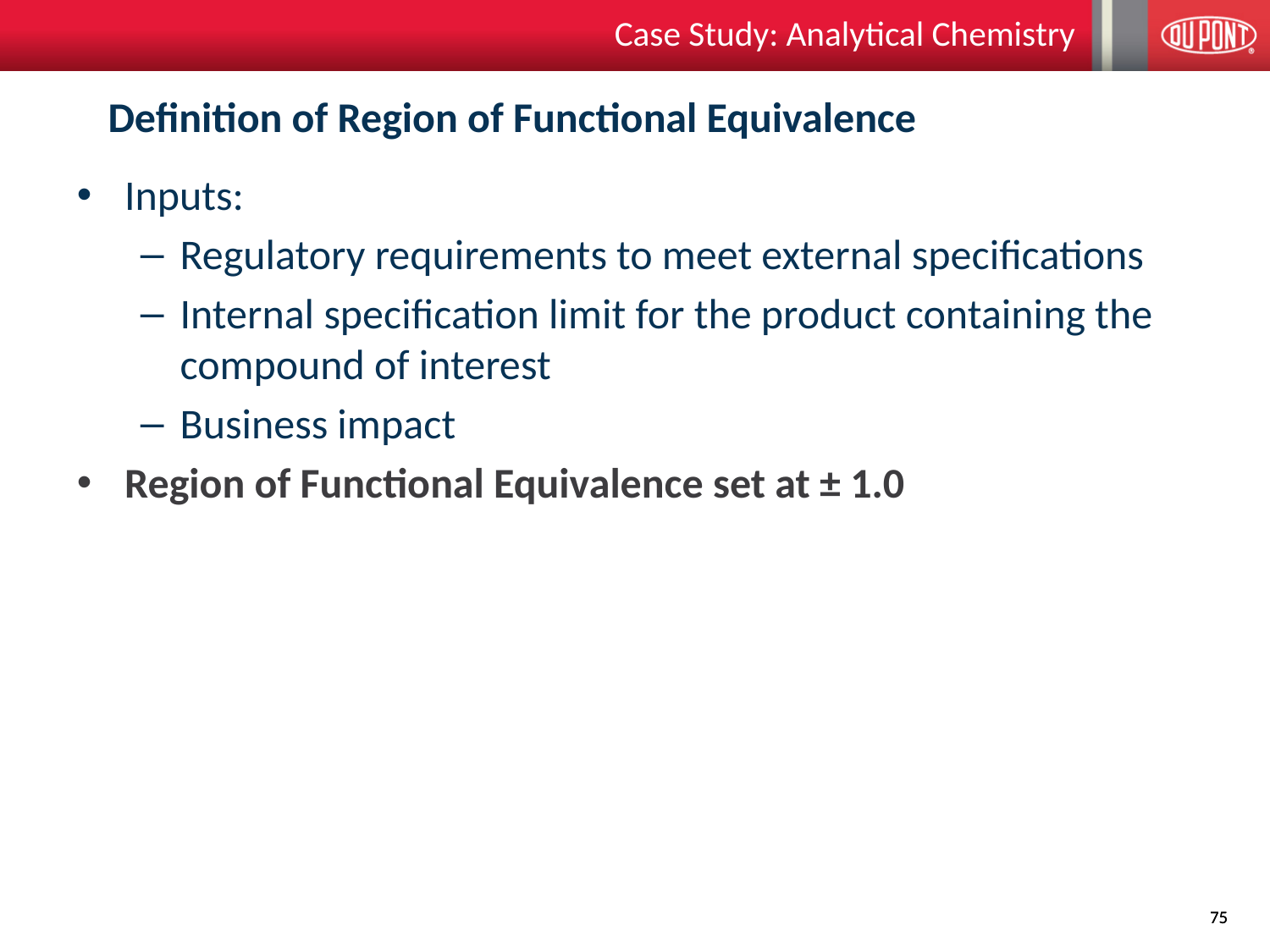

Case Study: Analytical Chemistry
# Definition of Region of Functional Equivalence
Inputs:
Regulatory requirements to meet external specifications
Internal specification limit for the product containing the compound of interest
Business impact
Region of Functional Equivalence set at ± 1.0